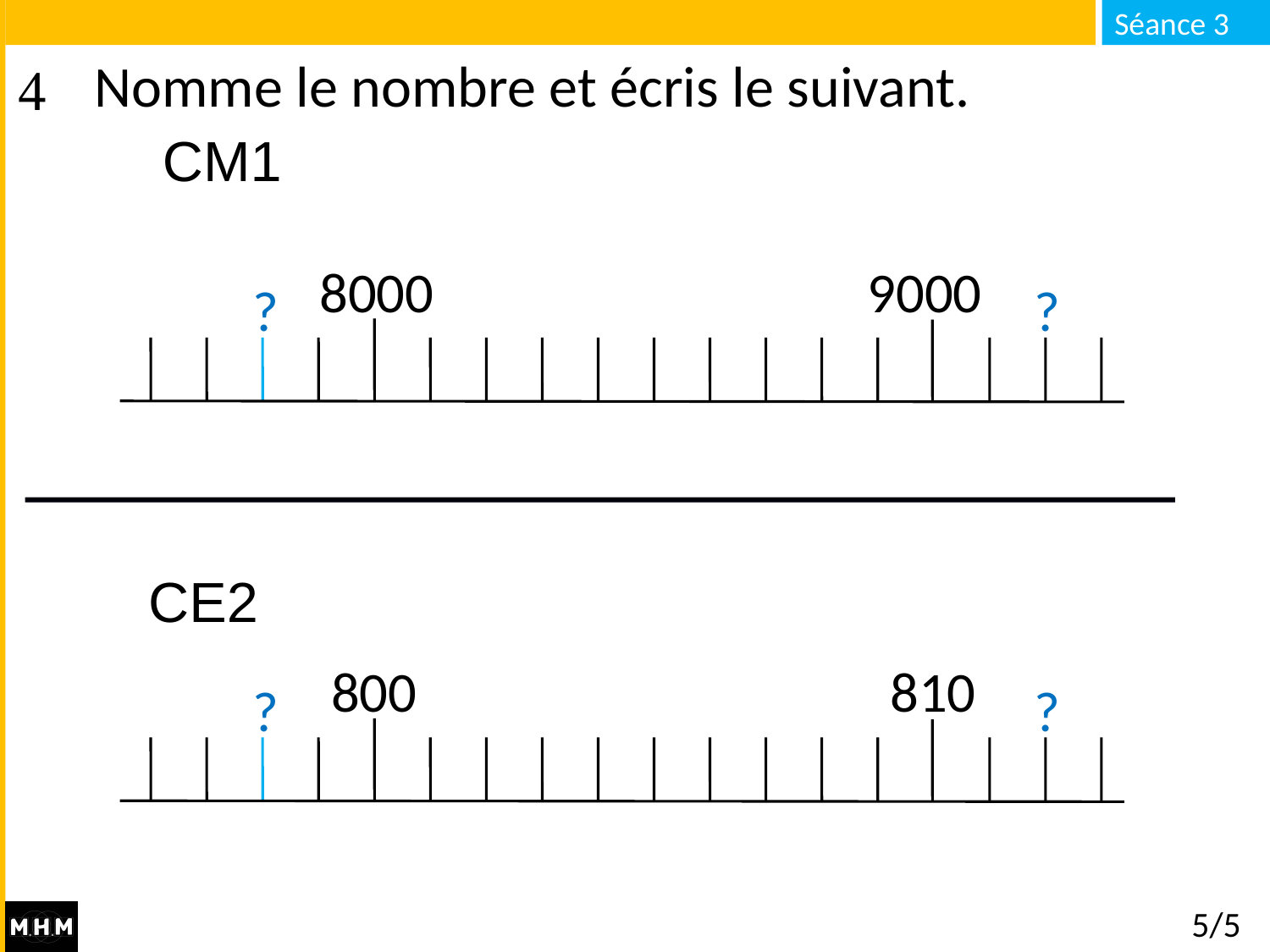

# Nomme le nombre et écris le suivant.
CM1
8000
9000
?
?

CE2
800
810
?
?
5/5